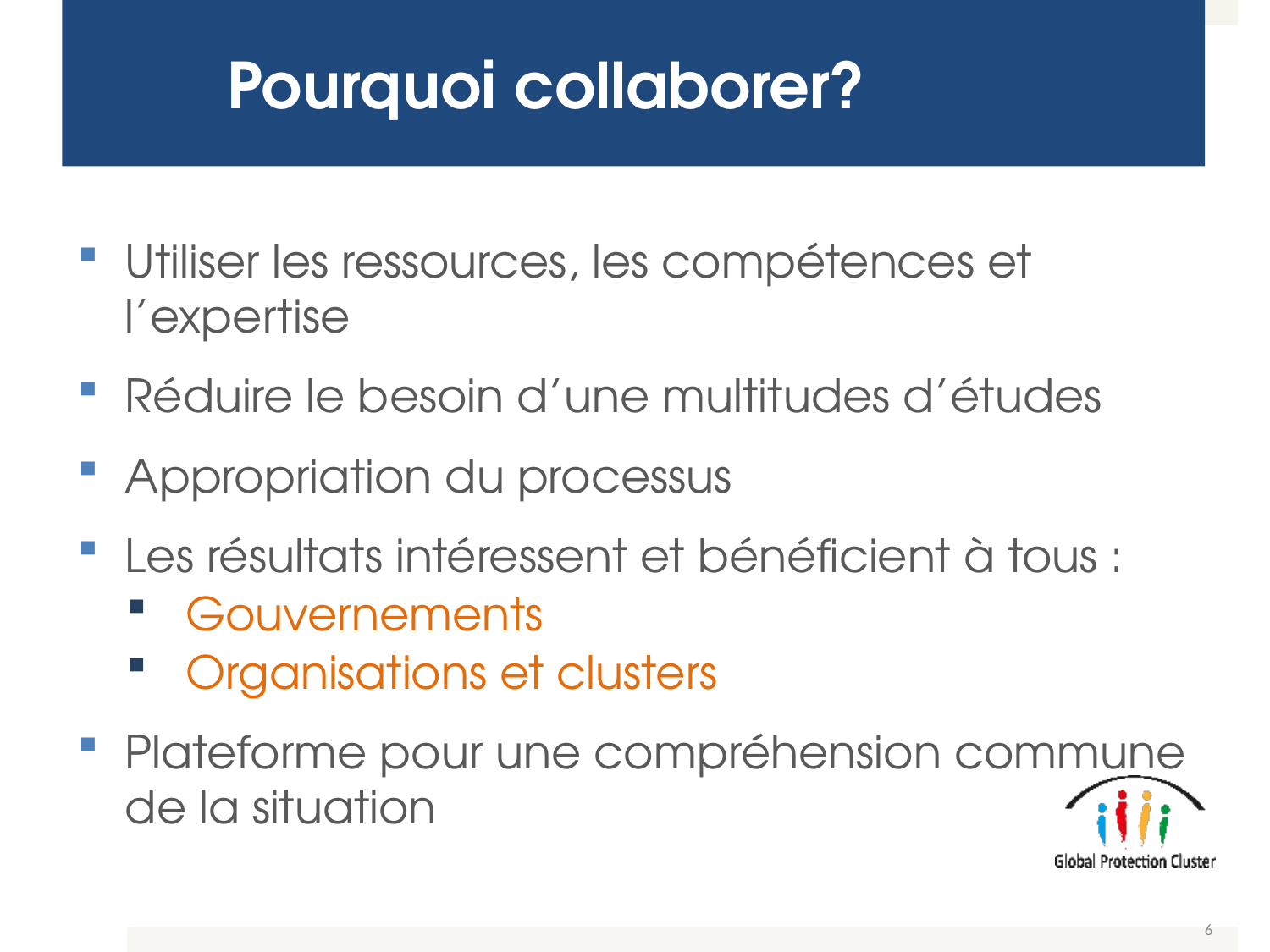

# Pourquoi collaborer?
Utiliser les ressources, les compétences et l’expertise
Réduire le besoin d’une multitudes d’études
Appropriation du processus
Les résultats intéressent et bénéficient à tous :
 Gouvernements
 Organisations et clusters
Plateforme pour une compréhension commune de la situation